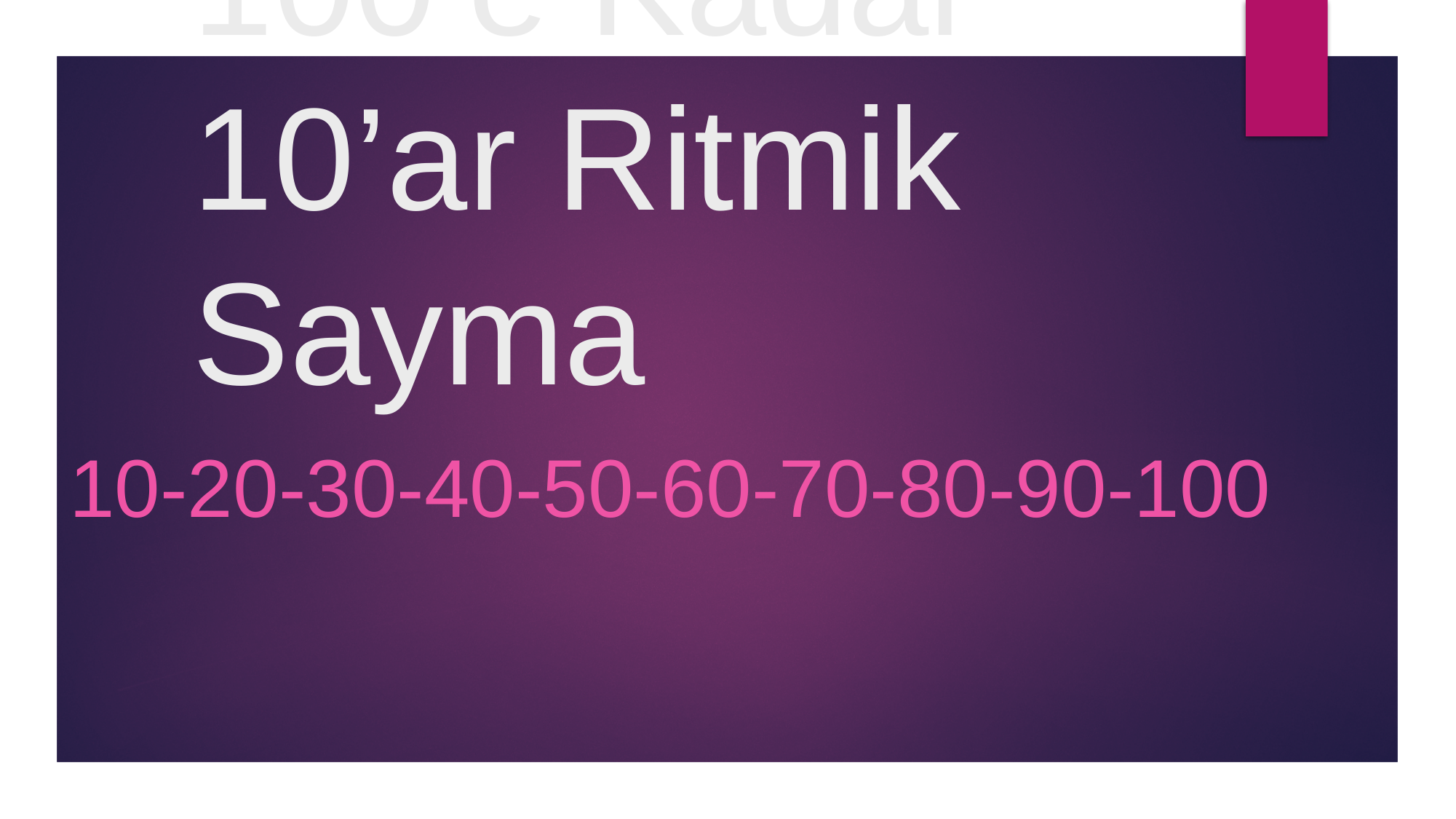

# 100’e Kadar 10’ar Ritmik Sayma
10-20-30-40-50-60-70-80-90-100